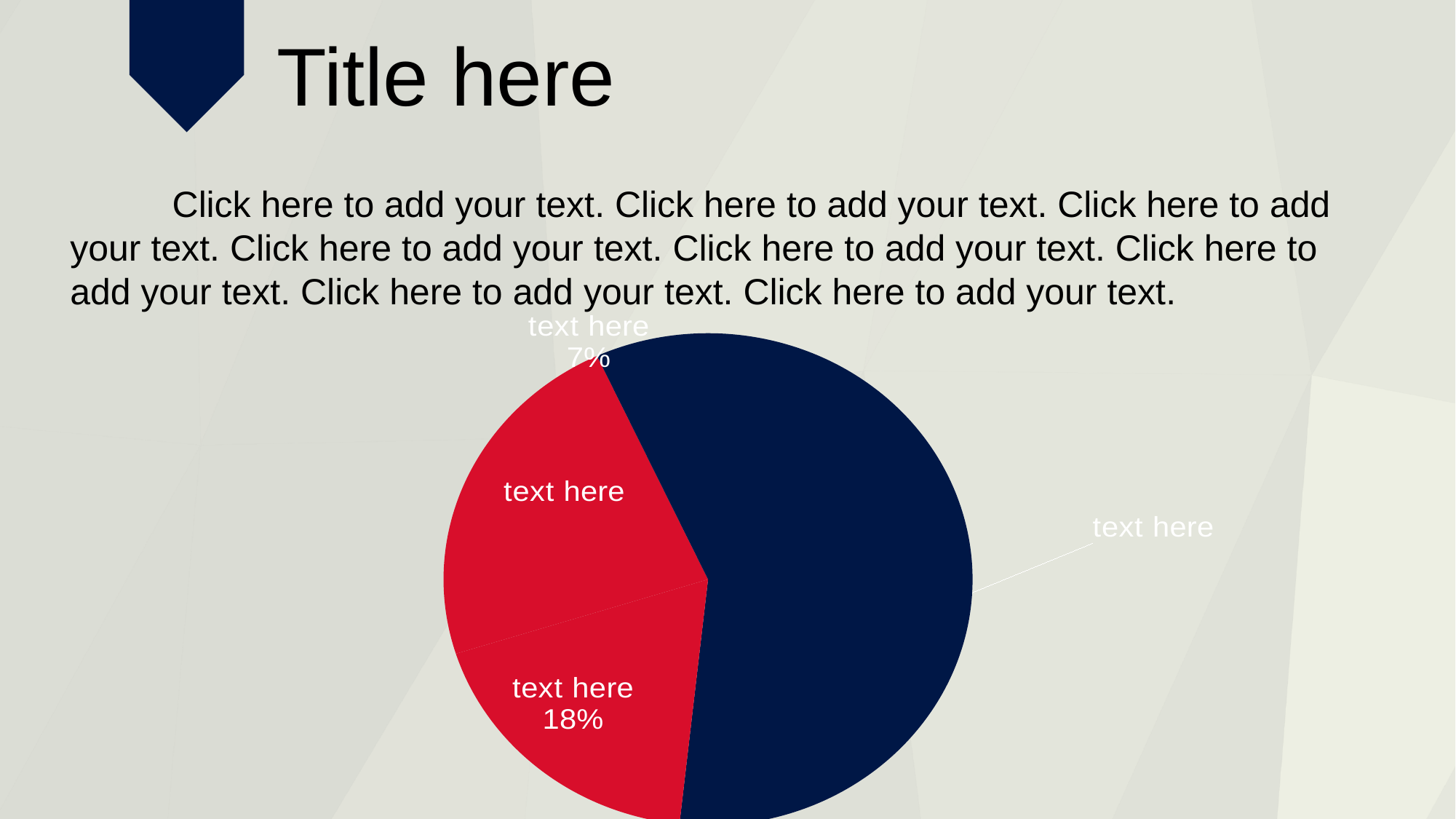

Title here
          Click here to add your text. Click here to add your text. Click here to add your text. Click here to add your text. Click here to add your text. Click here to add your text. Click here to add your text. Click here to add your text.

[unsupported chart]